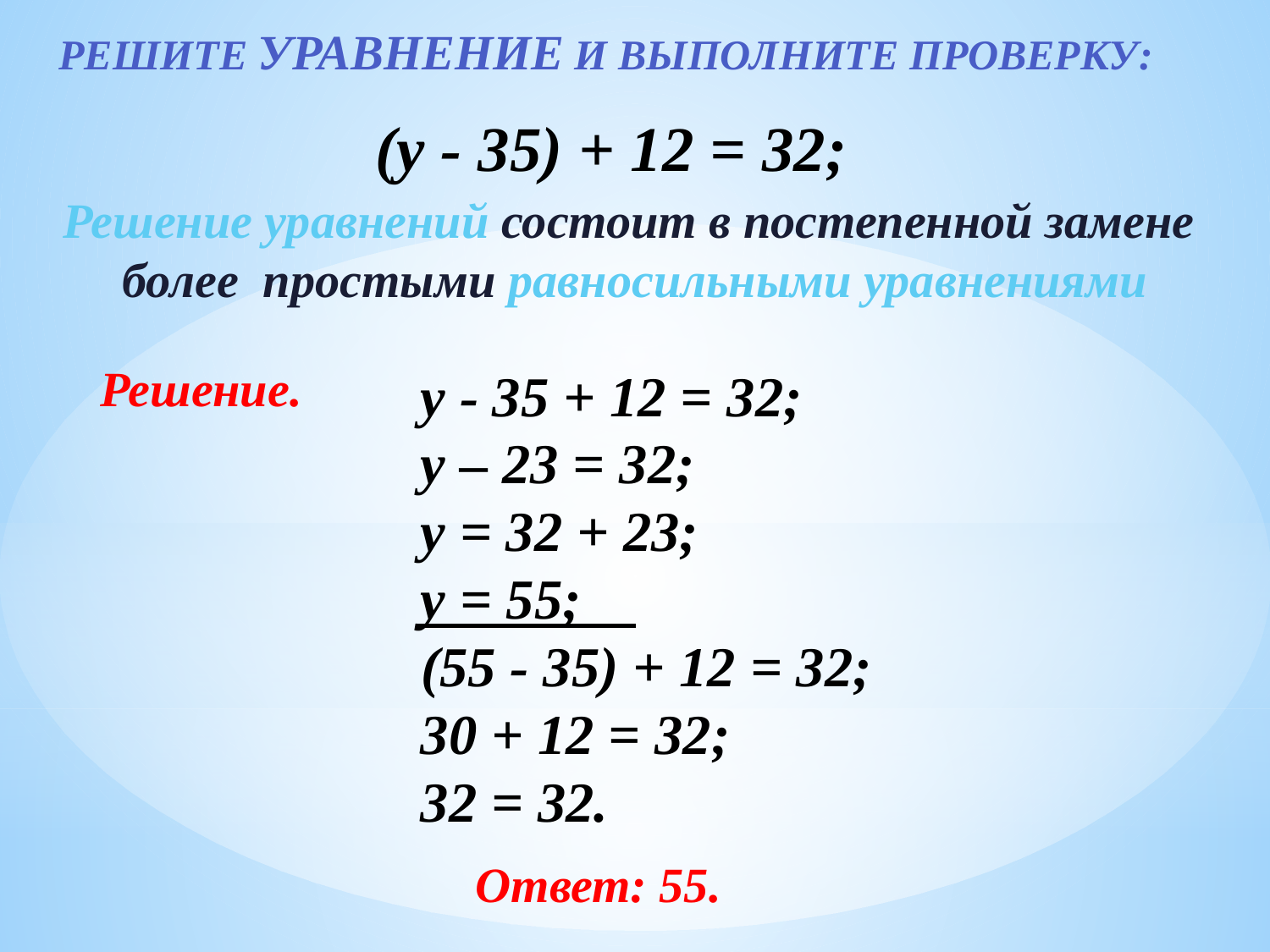

Решите уравнение и выполните проверку:
 (у - 35) + 12 = 32;
Решение уравнений состоит в постепенной замене  более  простыми равносильными уравнениями

	у - 35 + 12 = 32;
	у – 23 = 32;
	у = 32 + 23;
	у = 55;
         (55 - 35) + 12 = 32;
	30 + 12 = 32;
	32 = 32.
Решение.
Ответ: 55.